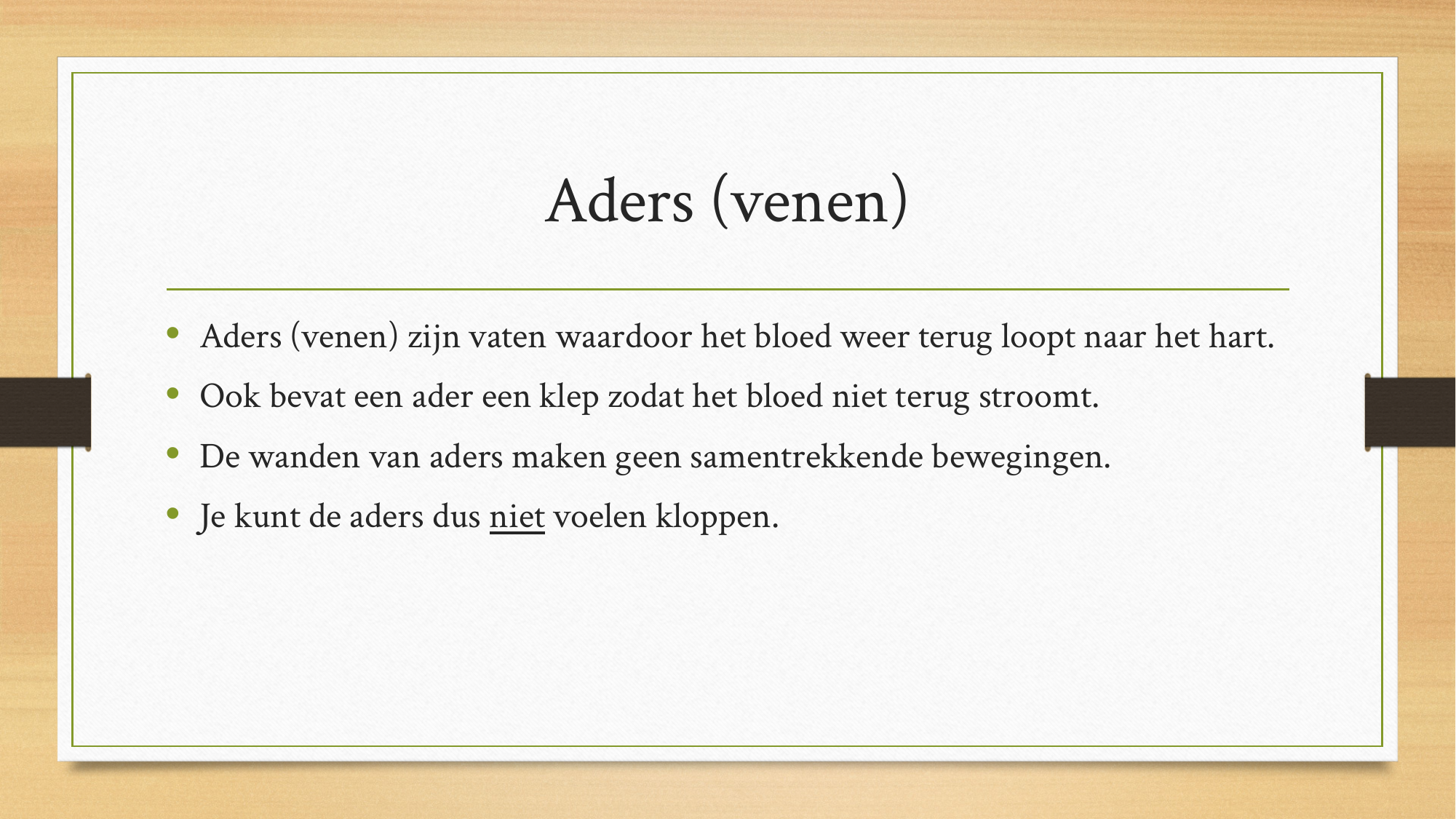

# Aders (venen)
Aders (venen) zijn vaten waardoor het bloed weer terug loopt naar het hart.
Ook bevat een ader een klep zodat het bloed niet terug stroomt.
De wanden van aders maken geen samentrekkende bewegingen.
Je kunt de aders dus niet voelen kloppen.